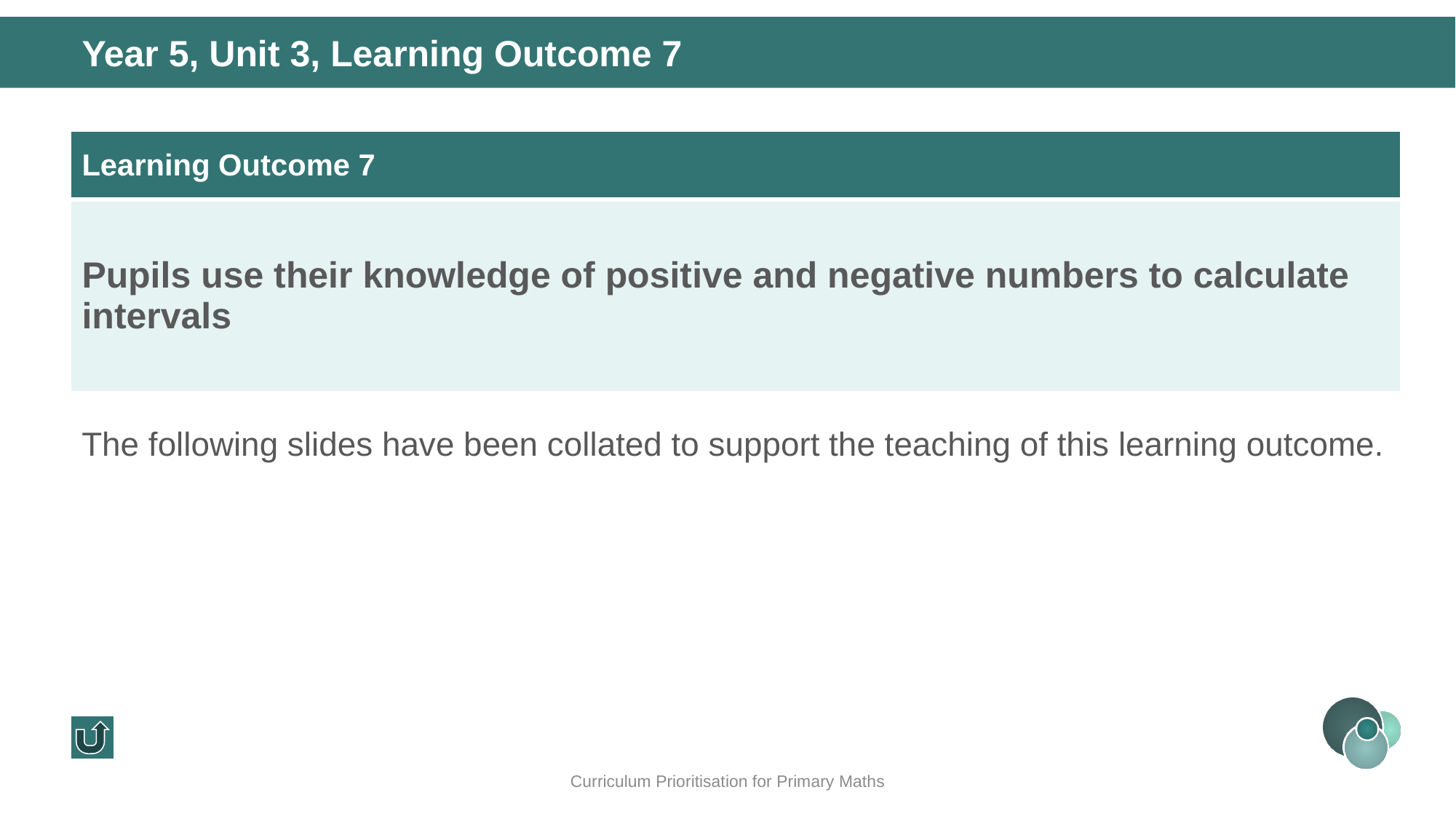

Year 5, Unit 3, Learning Outcome 7
| Learning Outcome 7 |
| --- |
| Pupils use their knowledge of positive and negative numbers to calculate intervals |
The following slides have been collated to support the teaching of this learning outcome.

Curriculum Prioritisation for Primary Maths